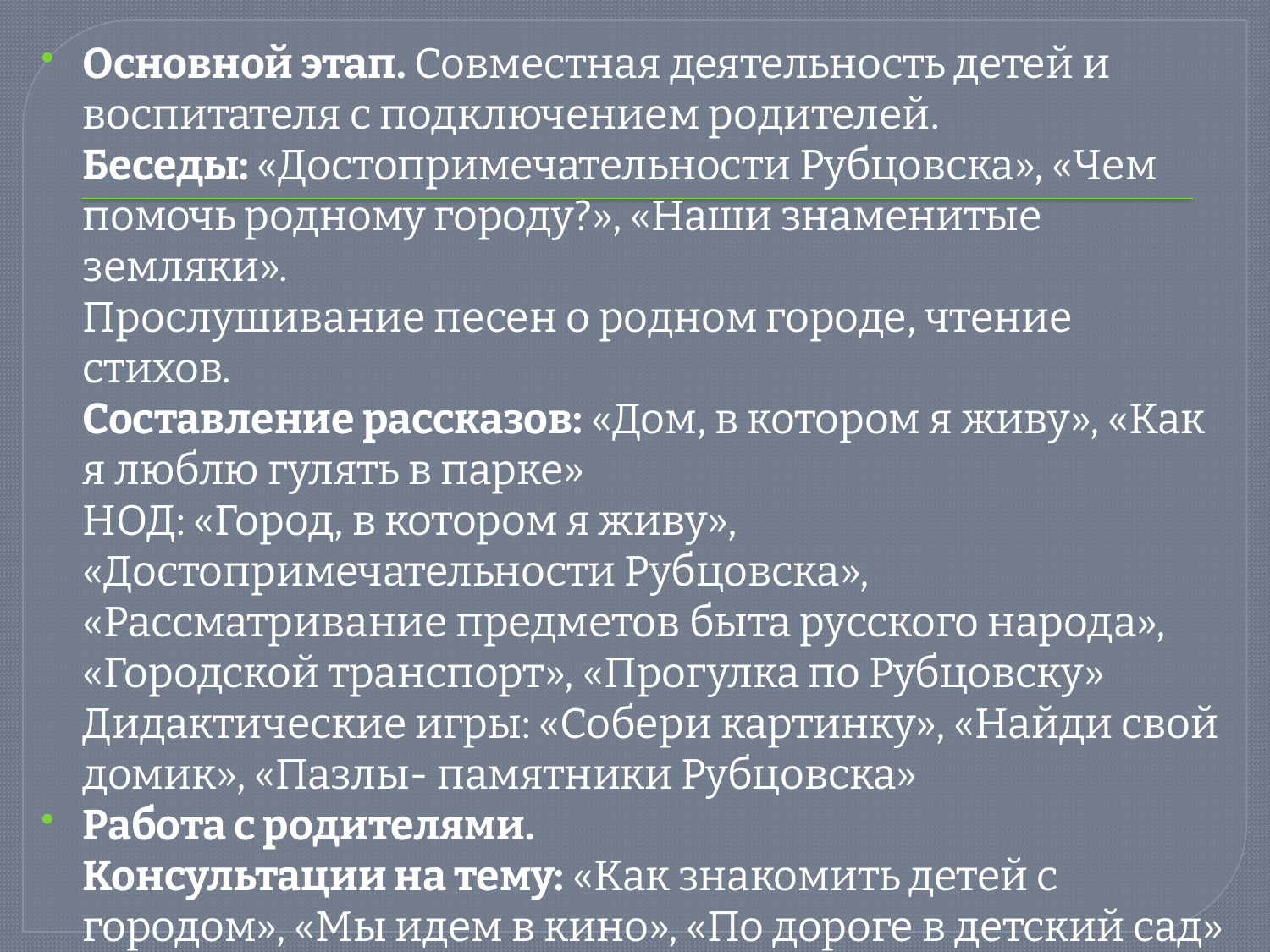

Основной этап. Совместная деятельность детей и воспитателя с подключением родителей. 
Беседы: «Достопримечательности Рубцовска», «Чем помочь родному городу?», «Наши знаменитые земляки».
Прослушивание песен о родном городе, чтение стихов.
Составление рассказов: «Дом, в котором я живу», «Как я люблю гулять в парке»
НОД: «Город, в котором я живу», «Достопримечательности Рубцовска», «Рассматривание предметов быта русского народа», «Городской транспорт», «Прогулка по Рубцовску»
Дидактические игры: «Собери картинку», «Найди свой домик», «Пазлы- памятники Рубцовска»
Работа с родителями. 
Консультации на тему: «Как знакомить детей с городом», «Мы идем в кино», «По дороге в детский сад»
Выставка рисунков.
Презентация.